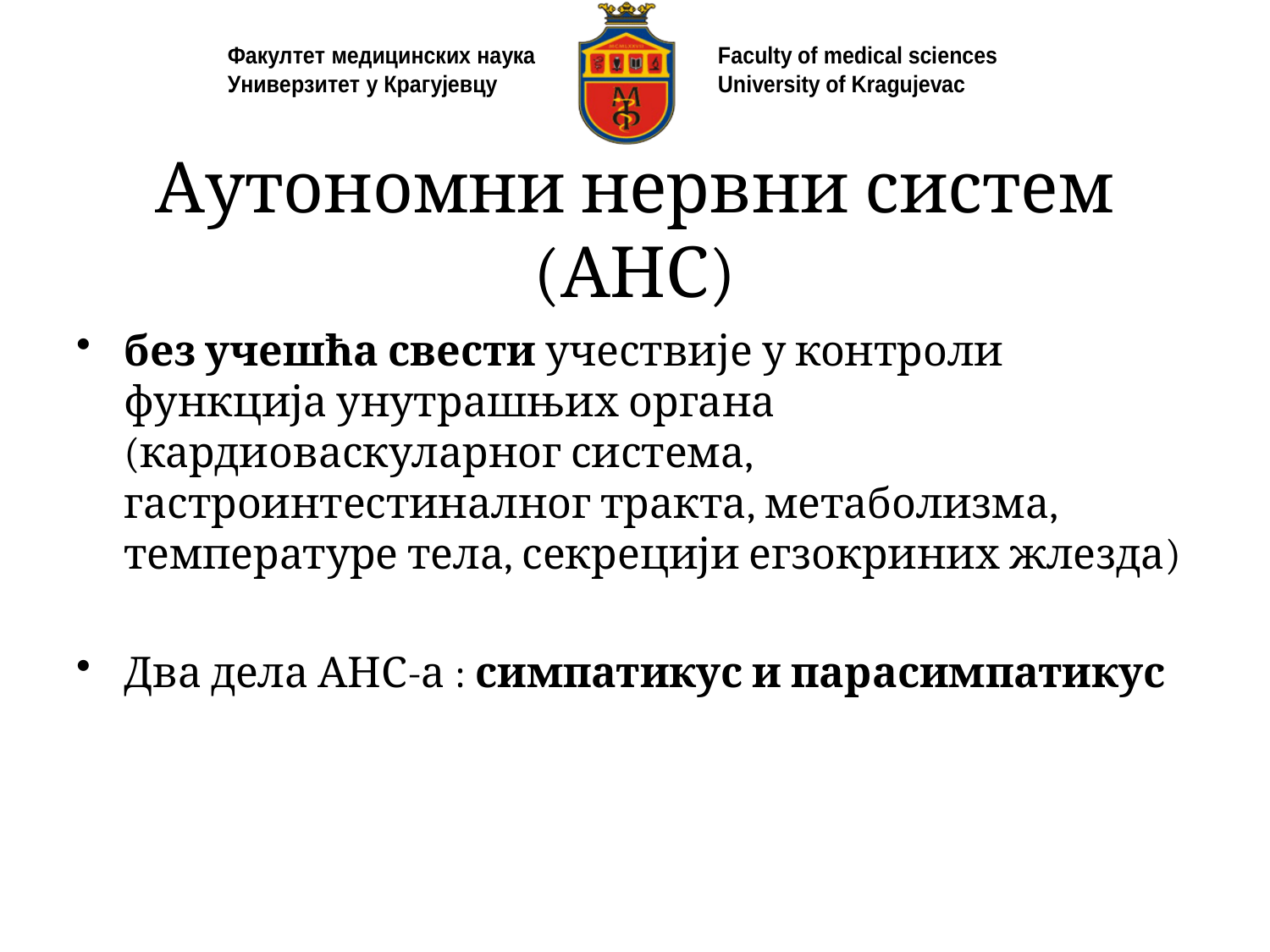

# Аутономни нервни систем (АНС)
без учешћа свести учествије у контроли  функција унутрашњих органа (кардиоваскуларног система, гастроинтестиналног тракта, метаболизма, температуре тела, секрецији егзокриних жлезда)

Два дела АНС-а : симпатикус и парасимпатикус